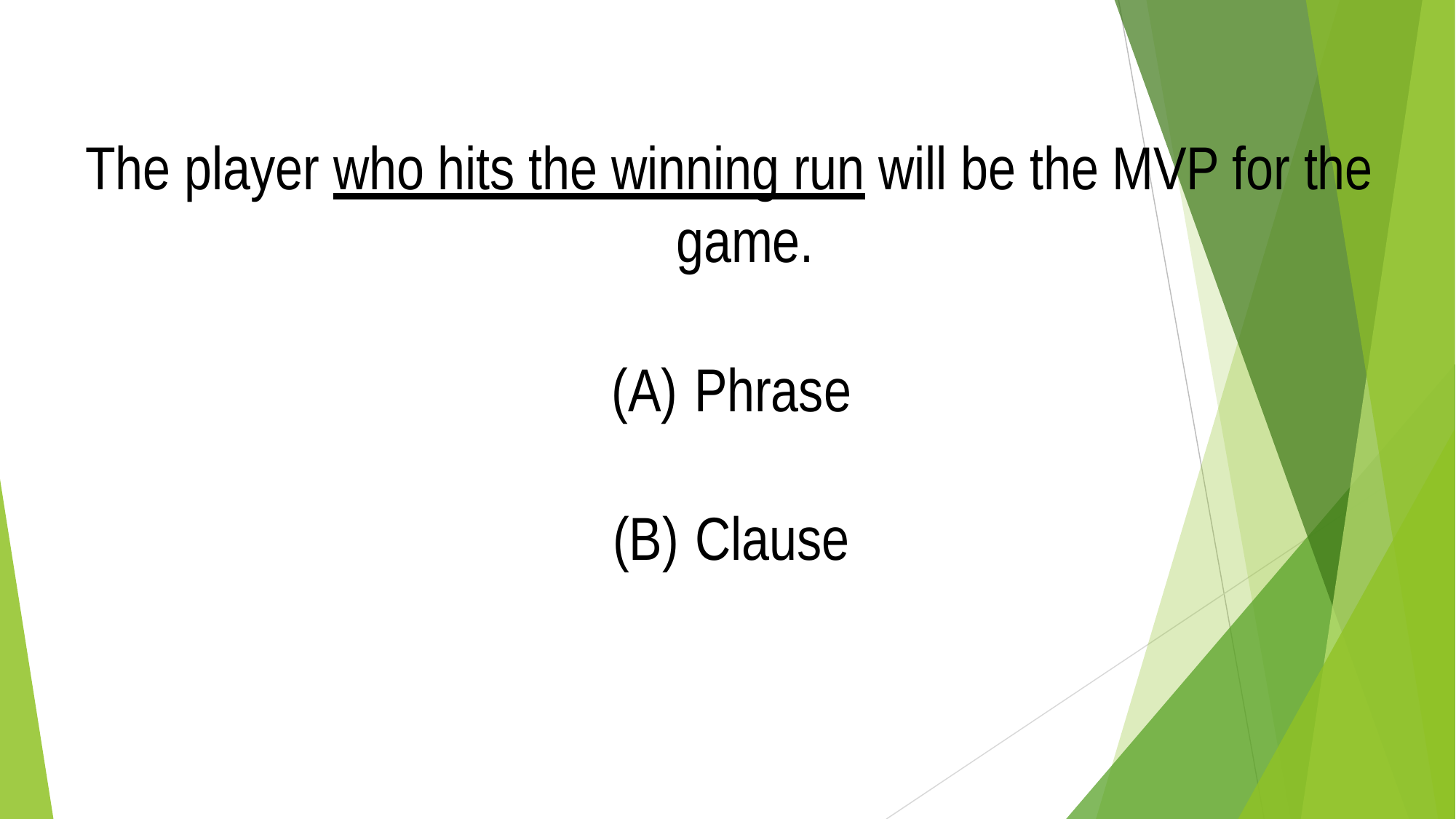

The player who hits the winning run will be the MVP for the  game.

Phrase

Clause